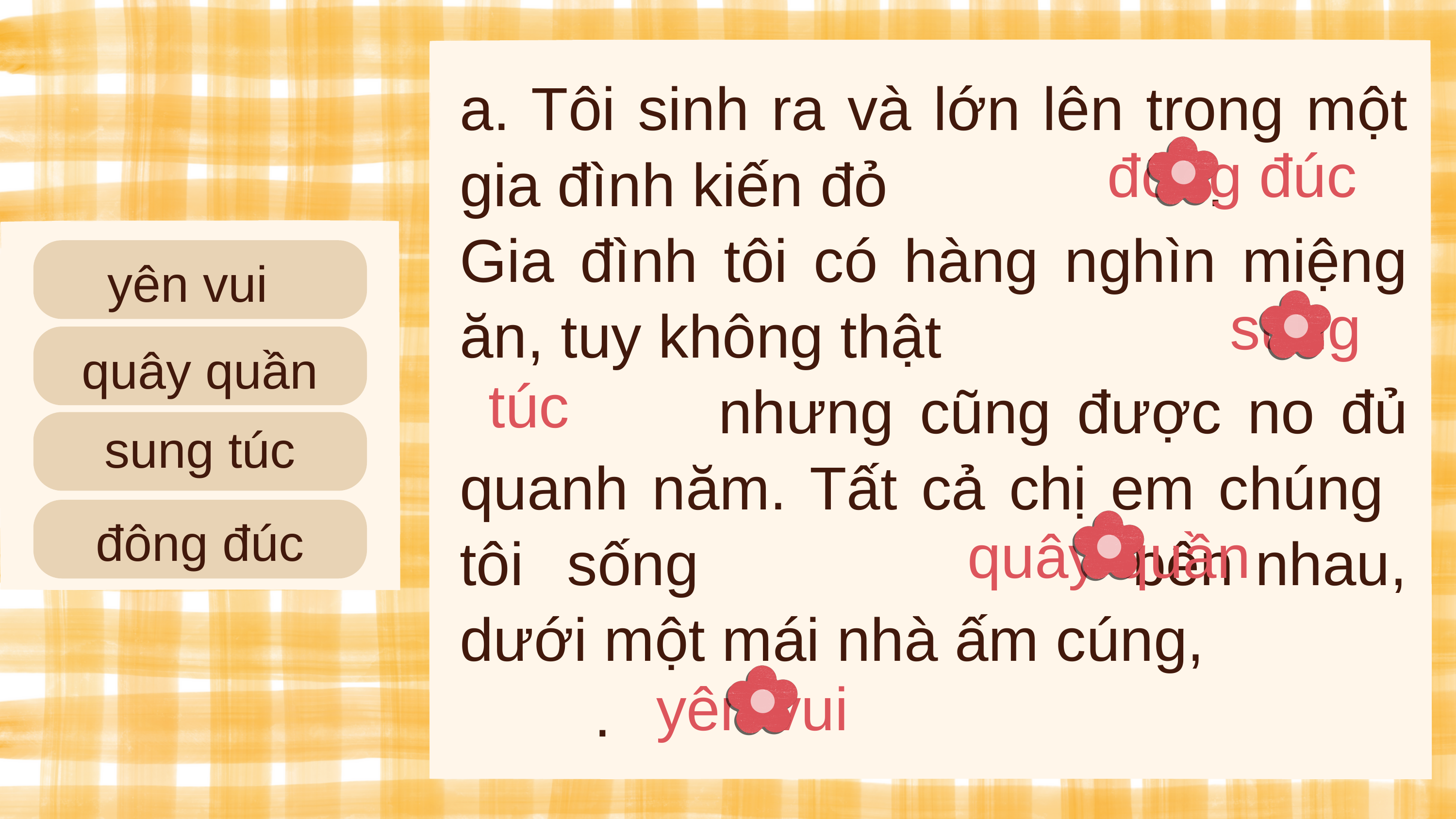

a. Tôi sinh ra và lớn lên trong một gia đình kiến đỏ                   .
Gia đình tôi có hàng nghìn miệng ăn, tuy không thật
          nhưng cũng được no đủ quanh năm. Tất cả chị em chúng  tôi  sống                    bên nhau, dưới một mái nhà ấm cúng,                     .

đông đúc

yên vui

sung

quây quần
túc

sung túc

đông đúc

quây quần

yên vui